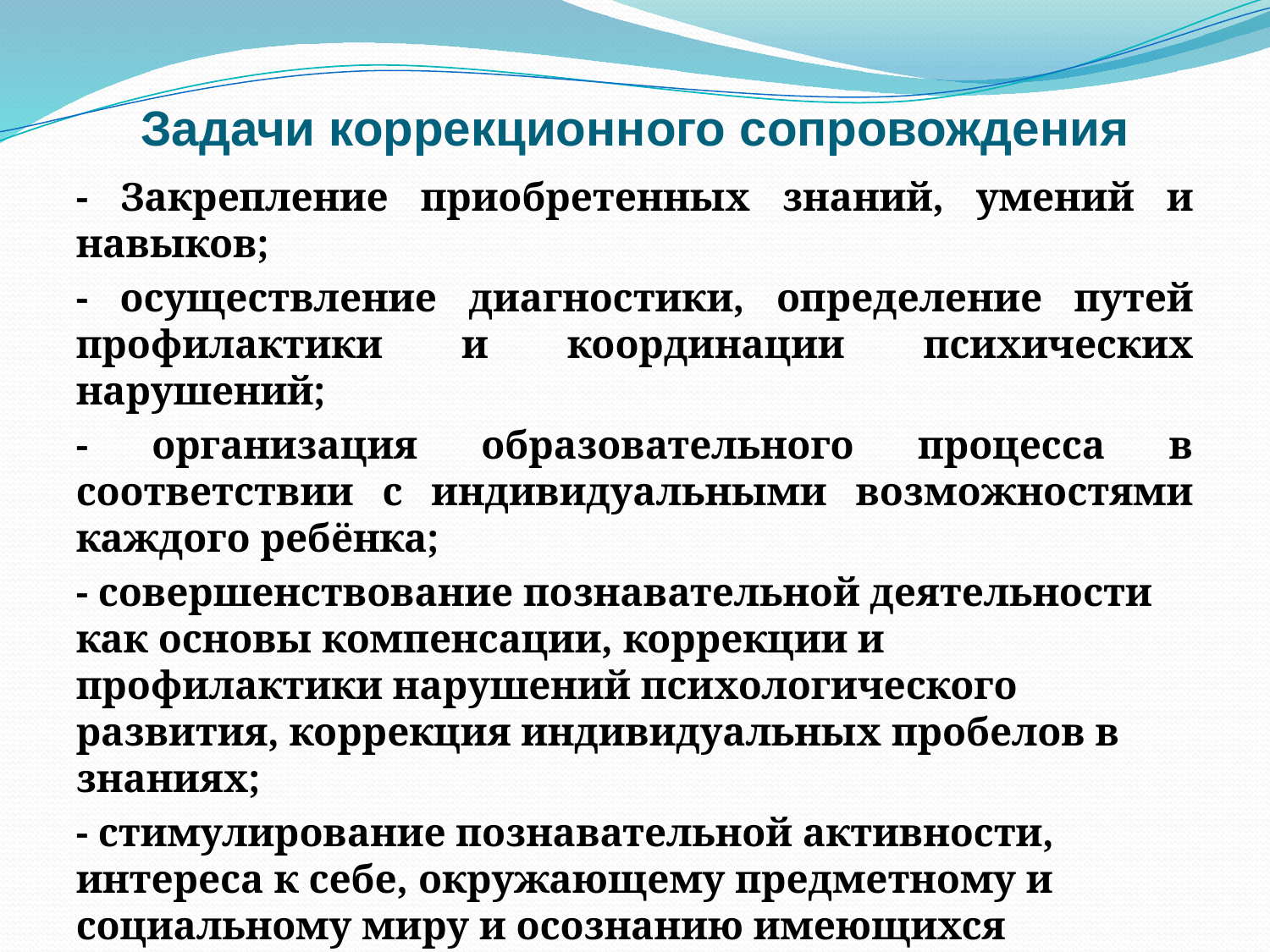

# Задачи коррекционного сопровождения
- Закрепление приобретенных знаний, умений и навыков;
- осуществление диагностики, определение путей профилактики и координации психических нарушений;
- организация образовательного процесса в соответствии с индивидуальными возможностями каждого ребёнка;
- совершенствование познавательной деятельности как основы компенсации, коррекции и профилактики нарушений психологического развития, коррекция индивидуальных пробелов в знаниях;
- стимулирование познавательной активности, интереса к себе, окружающему предметному и социальному миру и осознанию имеющихся трудностей, формирование школьной мотивации;